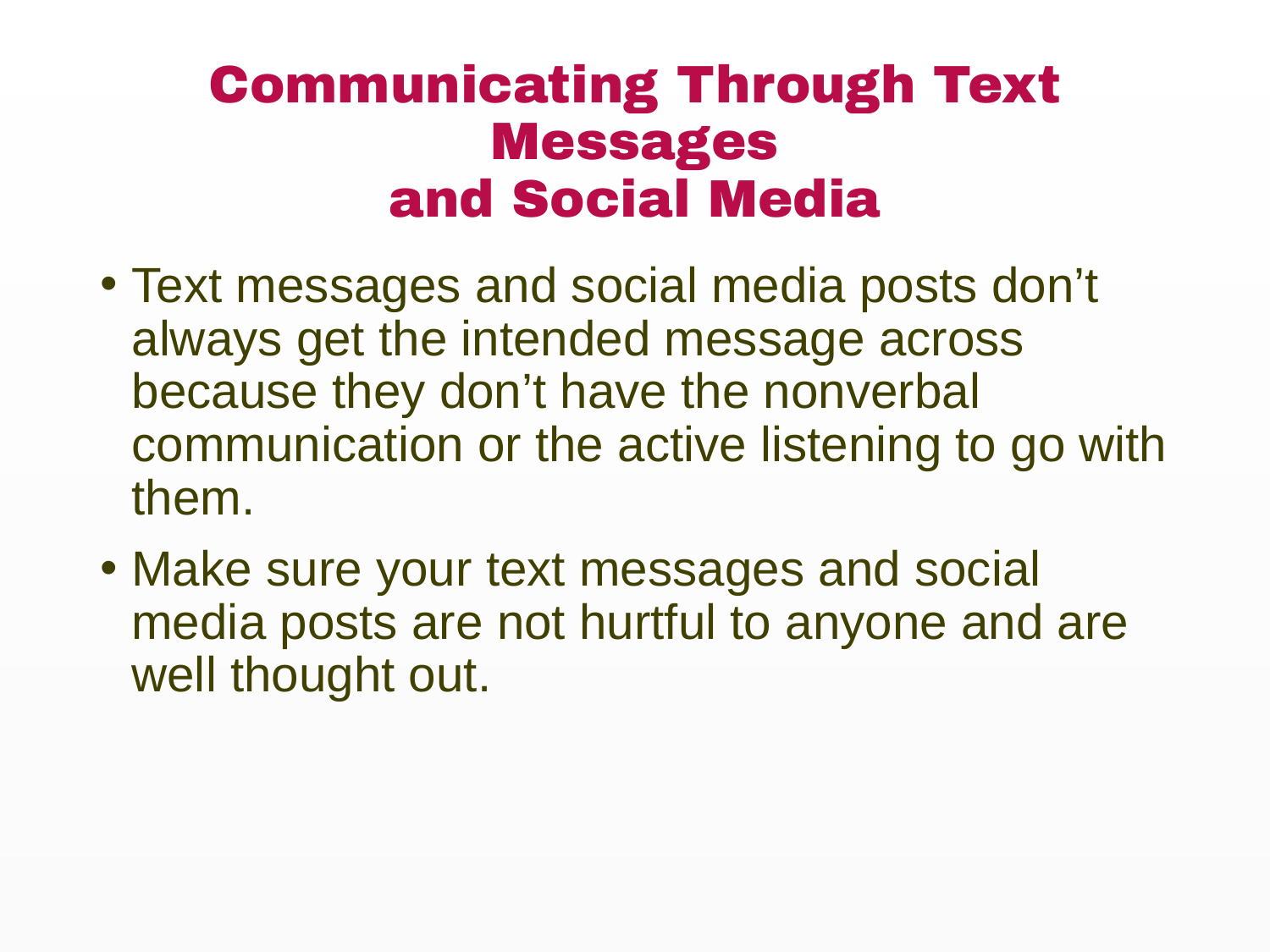

# Communicating Through Text Messages and Social Media
Text messages and social media posts don’t always get the intended message across because they don’t have the nonverbal communication or the active listening to go with them.
Make sure your text messages and social media posts are not hurtful to anyone and are well thought out.